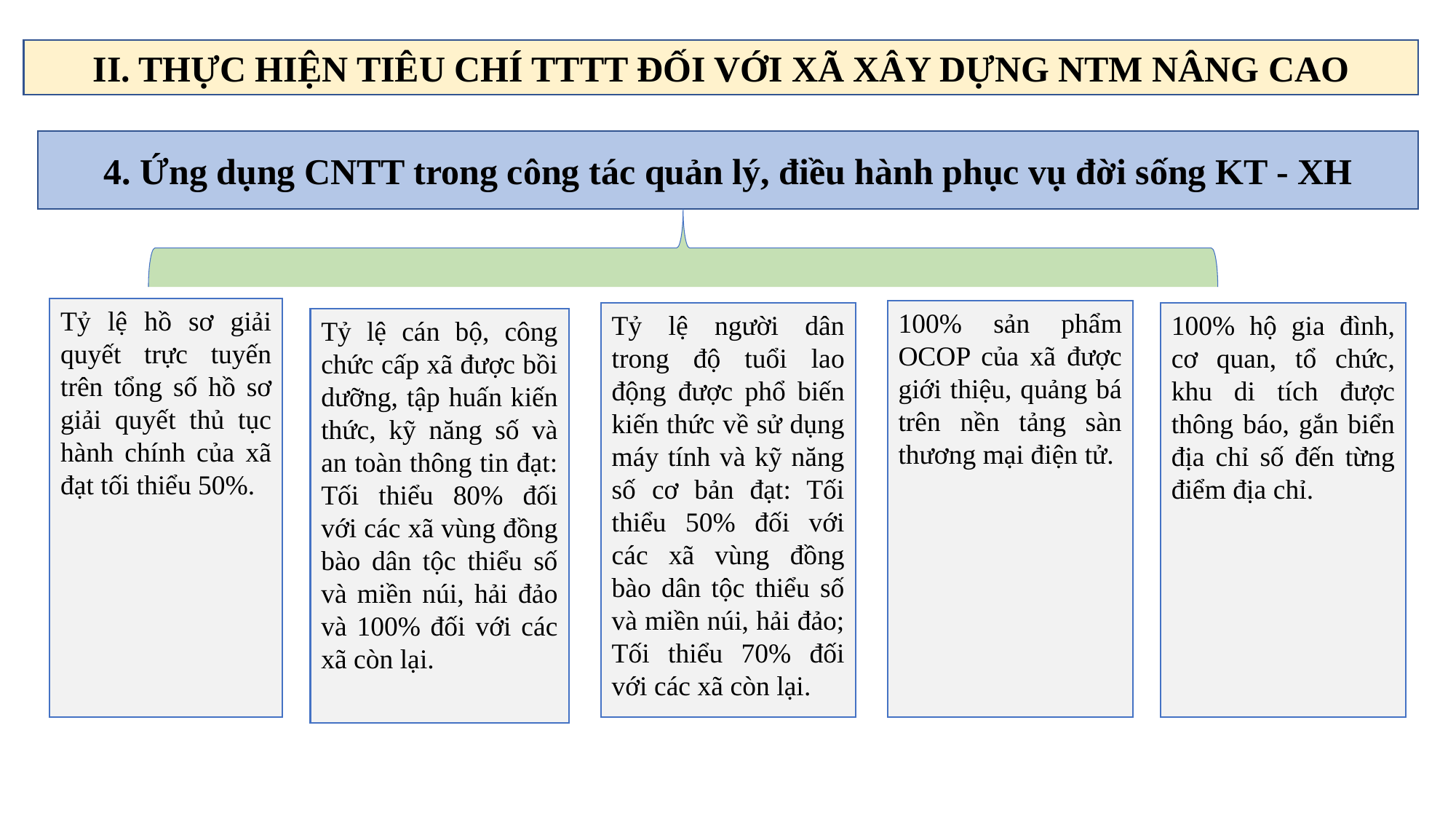

II. THỰC HIỆN TIÊU CHÍ TTTT ĐỐI VỚI XÃ XÂY DỰNG NTM NÂNG CAO
4. Ứng dụng CNTT trong công tác quản lý, điều hành phục vụ đời sống KT - XH
Tỷ lệ hồ sơ giải quyết trực tuyến trên tổng số hồ sơ giải quyết thủ tục hành chính của xã đạt tối thiểu 50%.
100% sản phẩm OCOP của xã được giới thiệu, quảng bá trên nền tảng sàn thương mại điện tử.
Tỷ lệ người dân trong độ tuổi lao động được phổ biến kiến thức về sử dụng máy tính và kỹ năng số cơ bản đạt: Tối thiểu 50% đối với các xã vùng đồng bào dân tộc thiểu số và miền núi, hải đảo; Tối thiểu 70% đối với các xã còn lại.
100% hộ gia đình, cơ quan, tổ chức, khu di tích được thông báo, gắn biển địa chỉ số đến từng điểm địa chỉ.
Tỷ lệ cán bộ, công chức cấp xã được bồi dưỡng, tập huấn kiến thức, kỹ năng số và an toàn thông tin đạt: Tối thiểu 80% đối với các xã vùng đồng bào dân tộc thiểu số và miền núi, hải đảo và 100% đối với các xã còn lại.